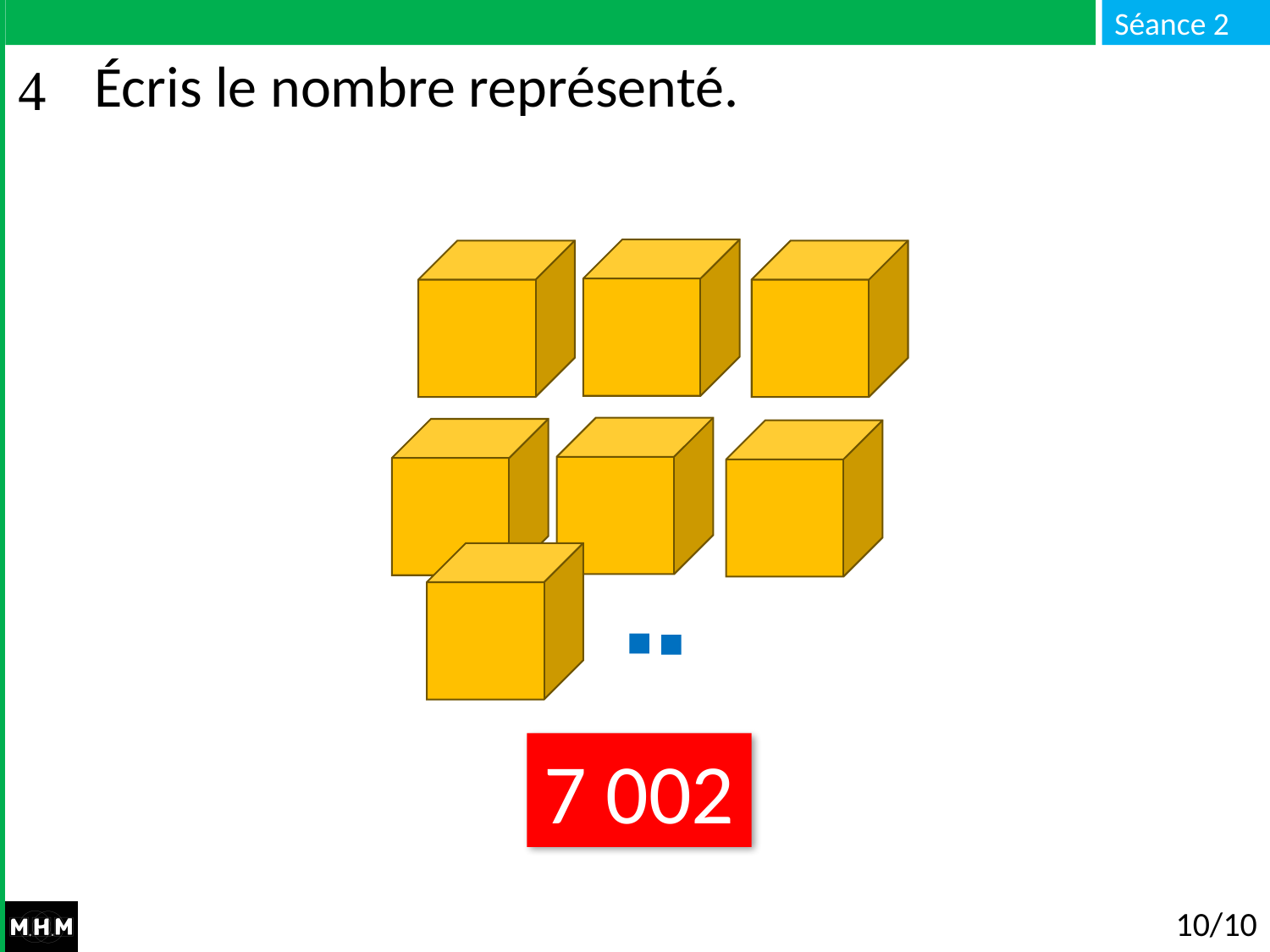

# Écris le nombre représenté.

7 002
10/10